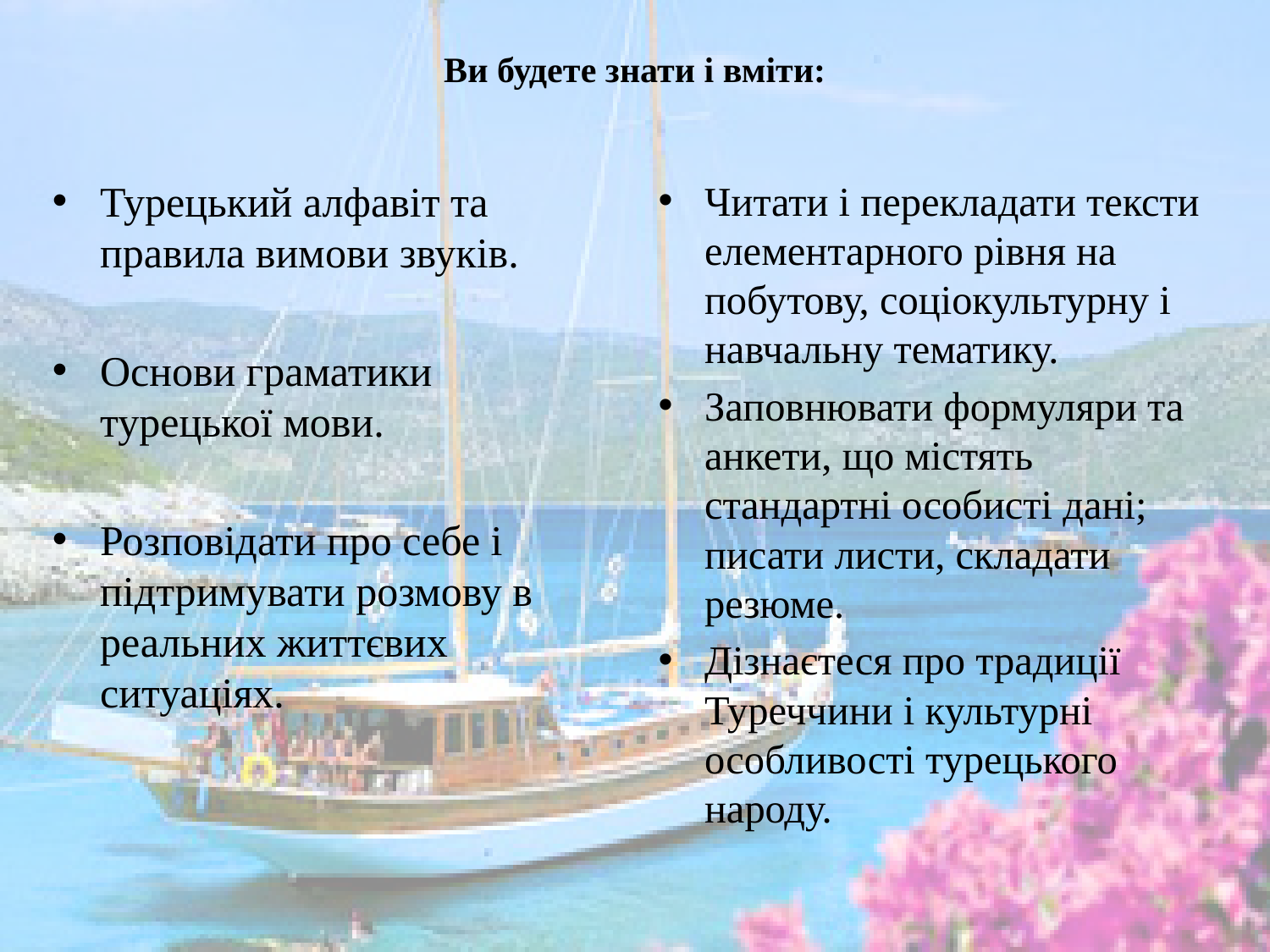

# Ви будете знати і вміти:
Турецький алфавіт та правила вимови звуків.

Основи граматики турецької мови.

Розповідати про себе і підтримувати розмову в реальних життєвих ситуаціях.

Читати і перекладати тексти елементарного рівня на побутову, соціокультурну і навчальну тематику.
Заповнювати формуляри та анкети, що містять стандартні особисті дані; писати листи, складати резюме.
Дізнаєтеся про традиції Туреччини і культурні особливості турецького народу.